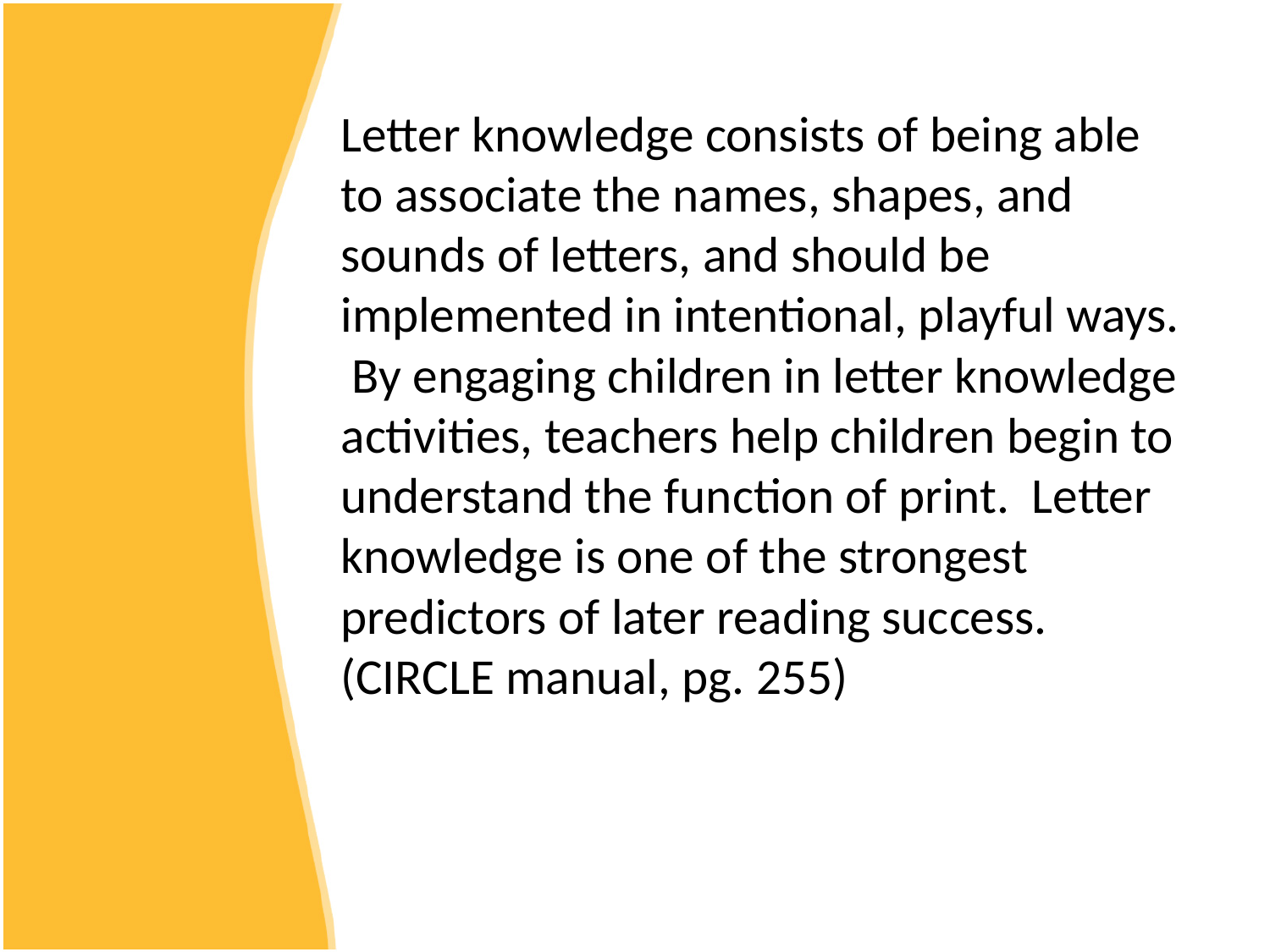

Letter knowledge consists of being able to associate the names, shapes, and sounds of letters, and should be implemented in intentional, playful ways.  By engaging children in letter knowledge activities, teachers help children begin to understand the function of print.  Letter knowledge is one of the strongest predictors of later reading success.  (CIRCLE manual, pg. 255)